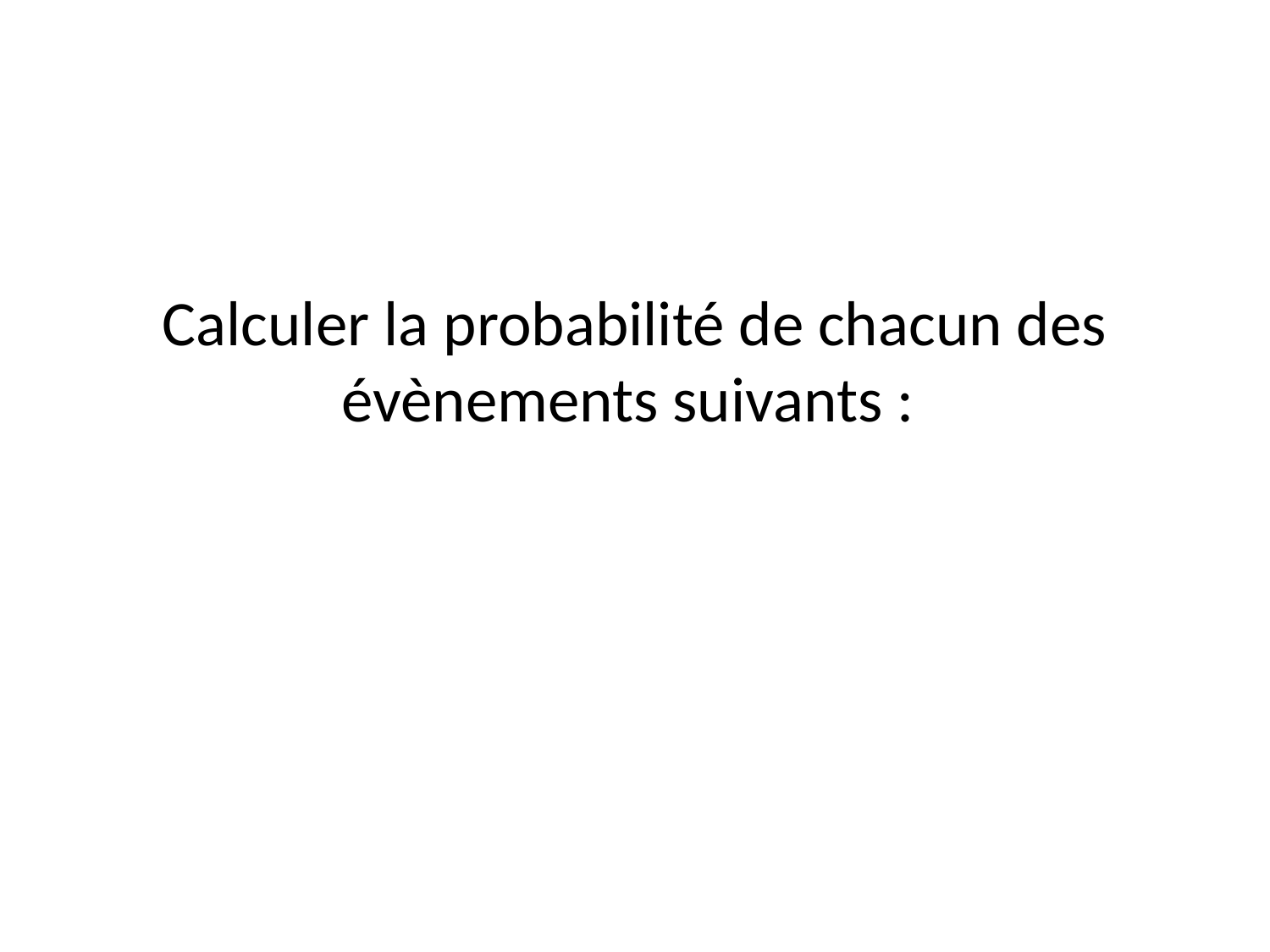

Calculer la probabilité de chacun des évènements suivants :